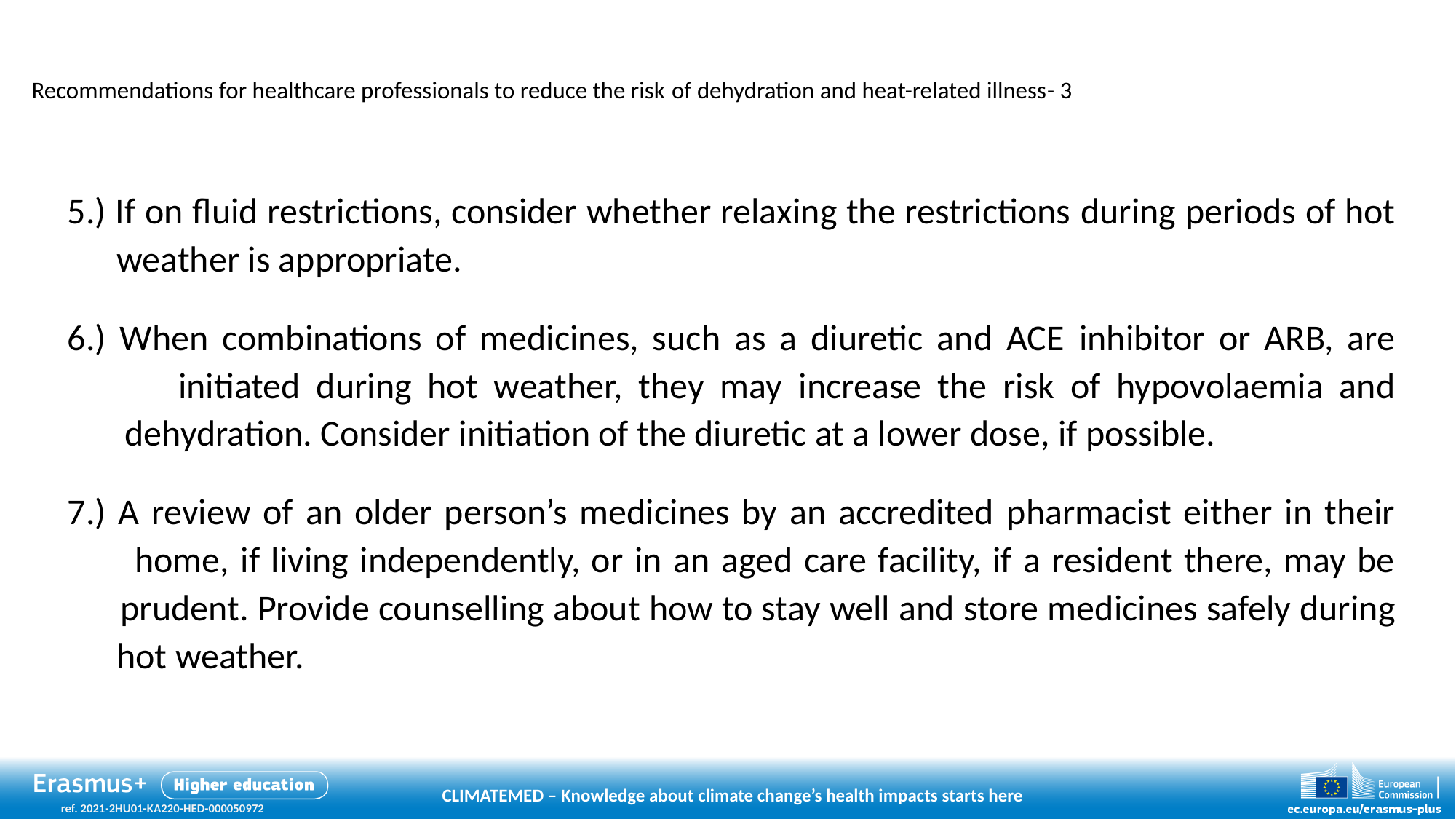

# Recommendations for healthcare professionals to reduce the risk of dehydration and heat-related illness- 3
5.) If on fluid restrictions, consider whether relaxing the restrictions during periods of hot
      weather is appropriate.
6.) When combinations of medicines, such as a diuretic and ACE inhibitor or ARB, are
       initiated during hot weather, they may increase the risk of hypovolaemia and
       dehydration. Consider initiation of the diuretic at a lower dose, if possible.
7.) A review of an older person’s medicines by an accredited pharmacist either in their
      home, if living independently, or in an aged care facility, if a resident there, may be
      prudent. Provide counselling about how to stay well and store medicines safely during
      hot weather.